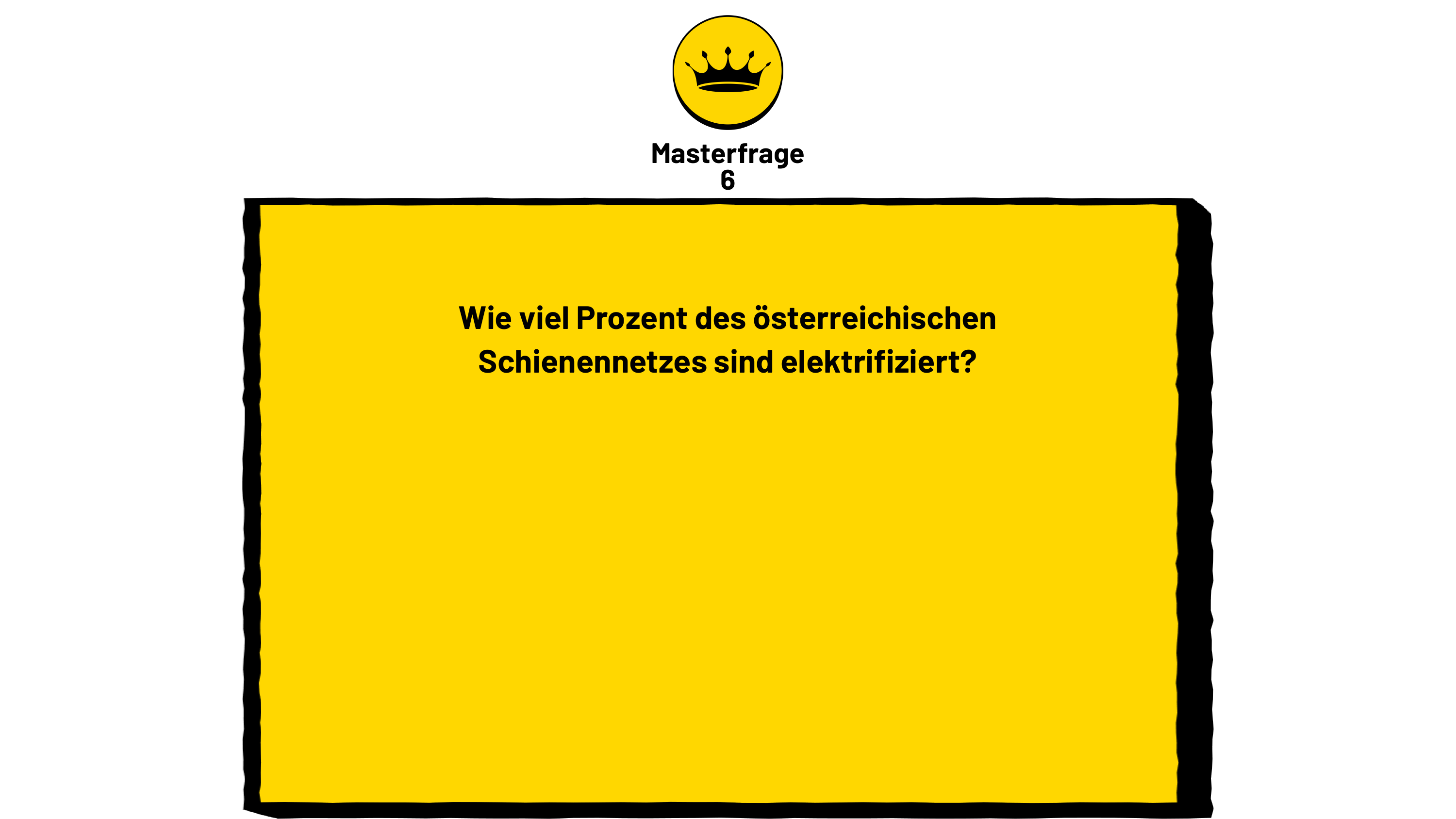

Masterfrage
6
Wie viel Prozent des österreichischen Schienennetzes sind elektrifiziert?